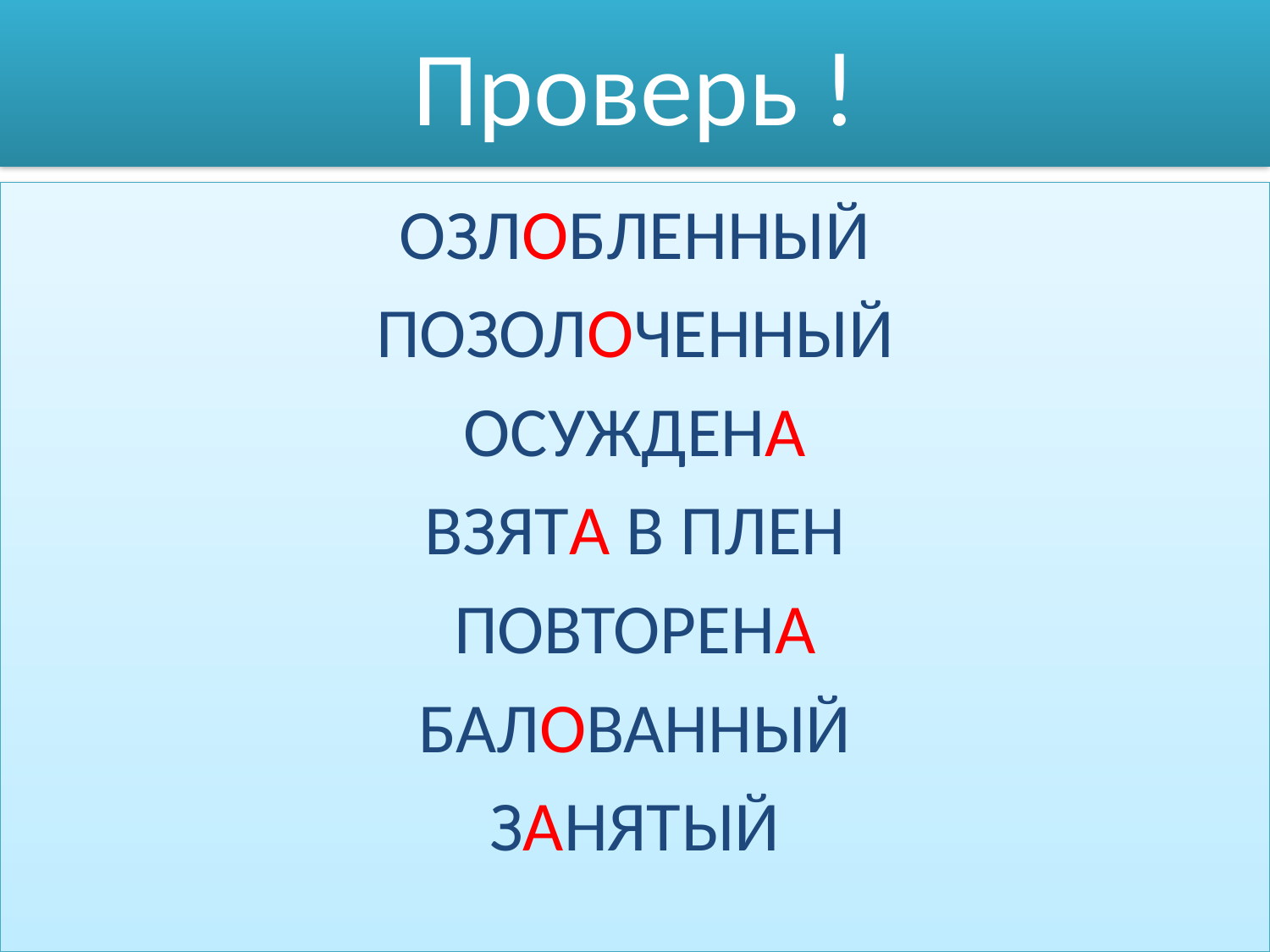

# Проверь !
ОЗЛОБЛЕННЫЙ
ПОЗОЛОЧЕННЫЙ
ОСУЖДЕНА
ВЗЯТА В ПЛЕН
ПОВТОРЕНА
БАЛОВАННЫЙ
ЗАНЯТЫЙ